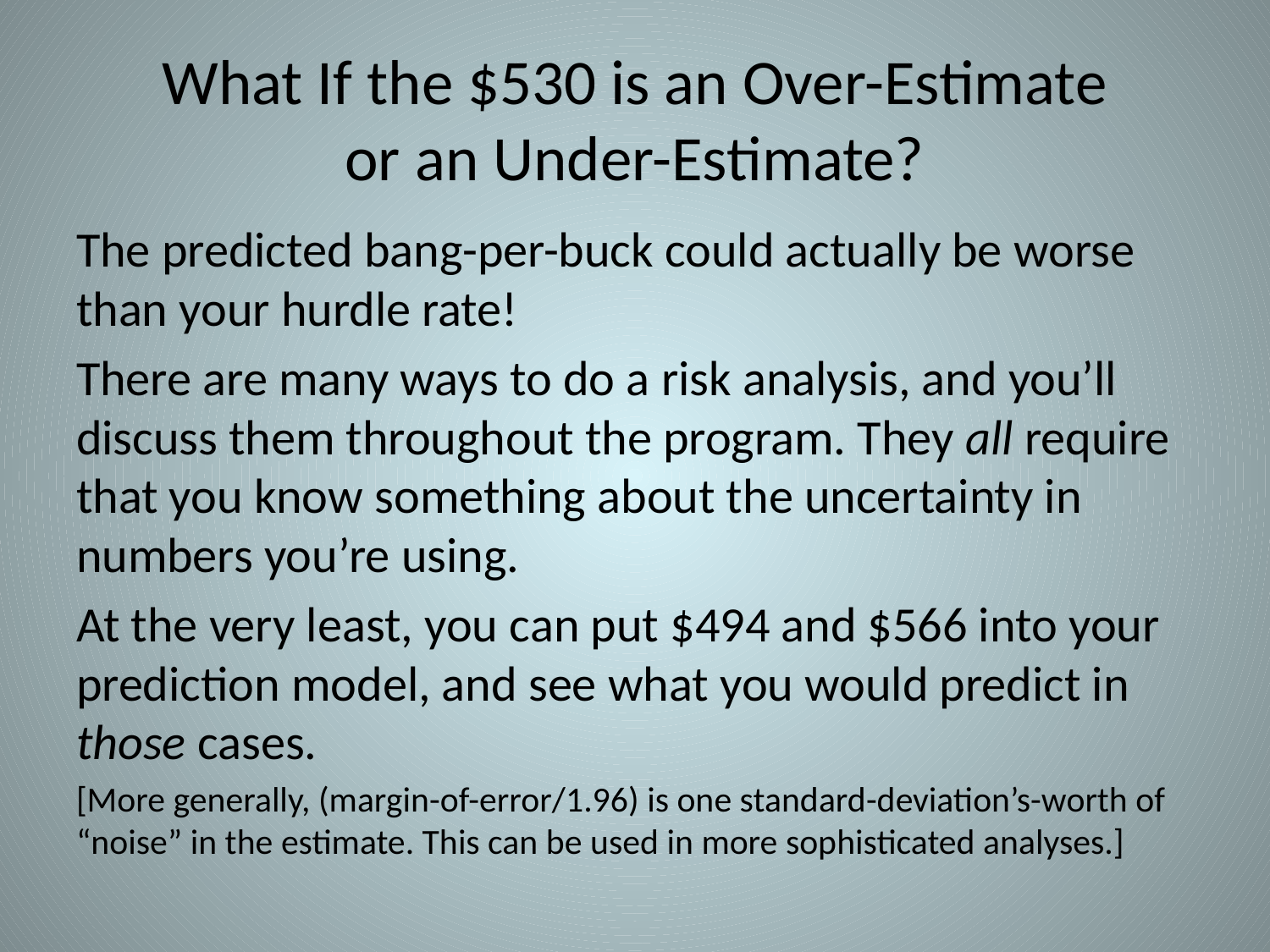

# What If the $530 is an Over-Estimate or an Under-Estimate?
The predicted bang-per-buck could actually be worse than your hurdle rate!
There are many ways to do a risk analysis, and you’ll discuss them throughout the program. They all require that you know something about the uncertainty in numbers you’re using.
At the very least, you can put $494 and $566 into your prediction model, and see what you would predict in those cases.
[More generally, (margin-of-error/1.96) is one standard-deviation’s-worth of “noise” in the estimate. This can be used in more sophisticated analyses.]